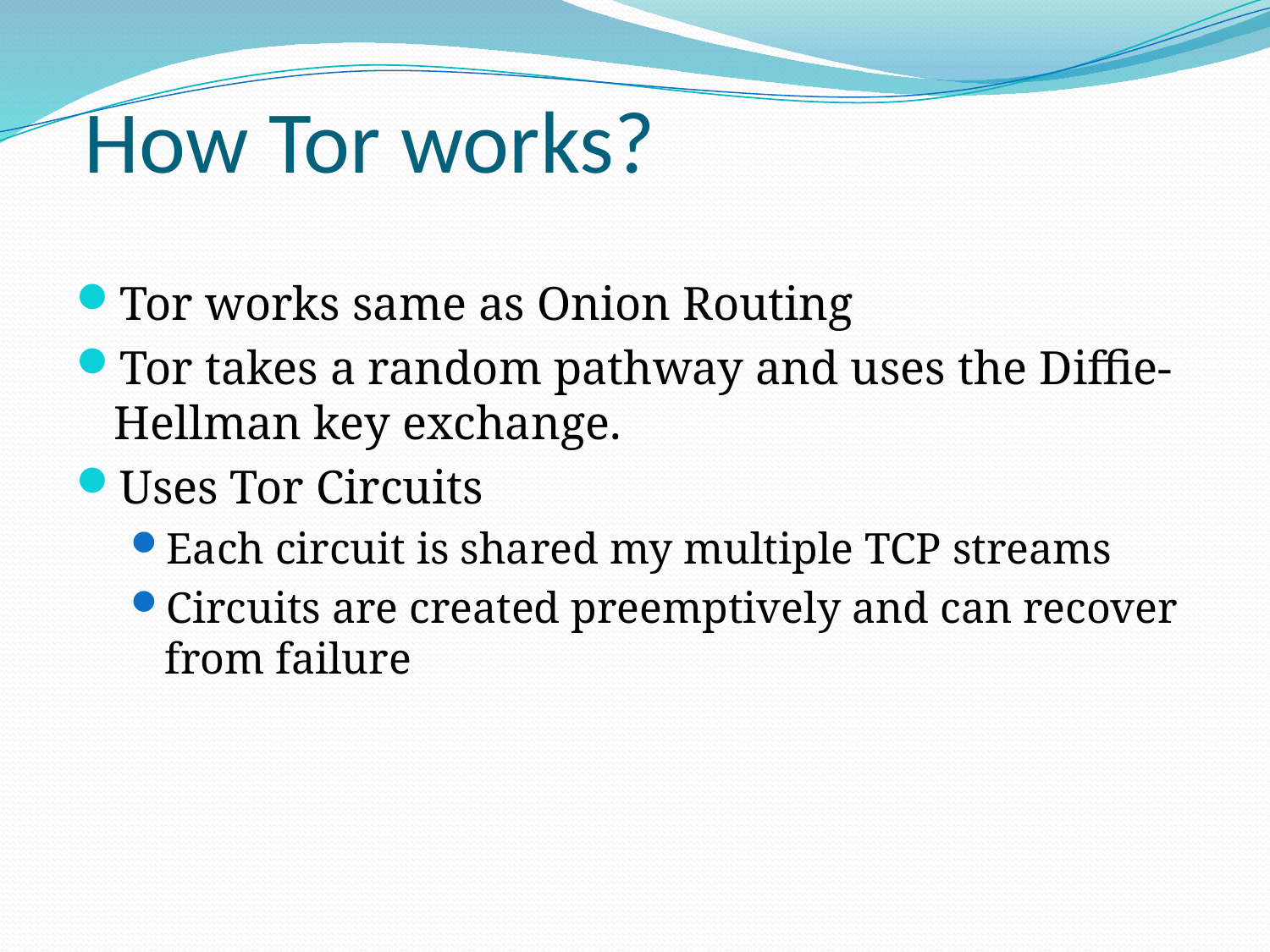

# How Tor works?
Tor works same as Onion Routing
Tor takes a random pathway and uses the Diffie-Hellman key exchange.
Uses Tor Circuits
Each circuit is shared my multiple TCP streams
Circuits are created preemptively and can recover from failure